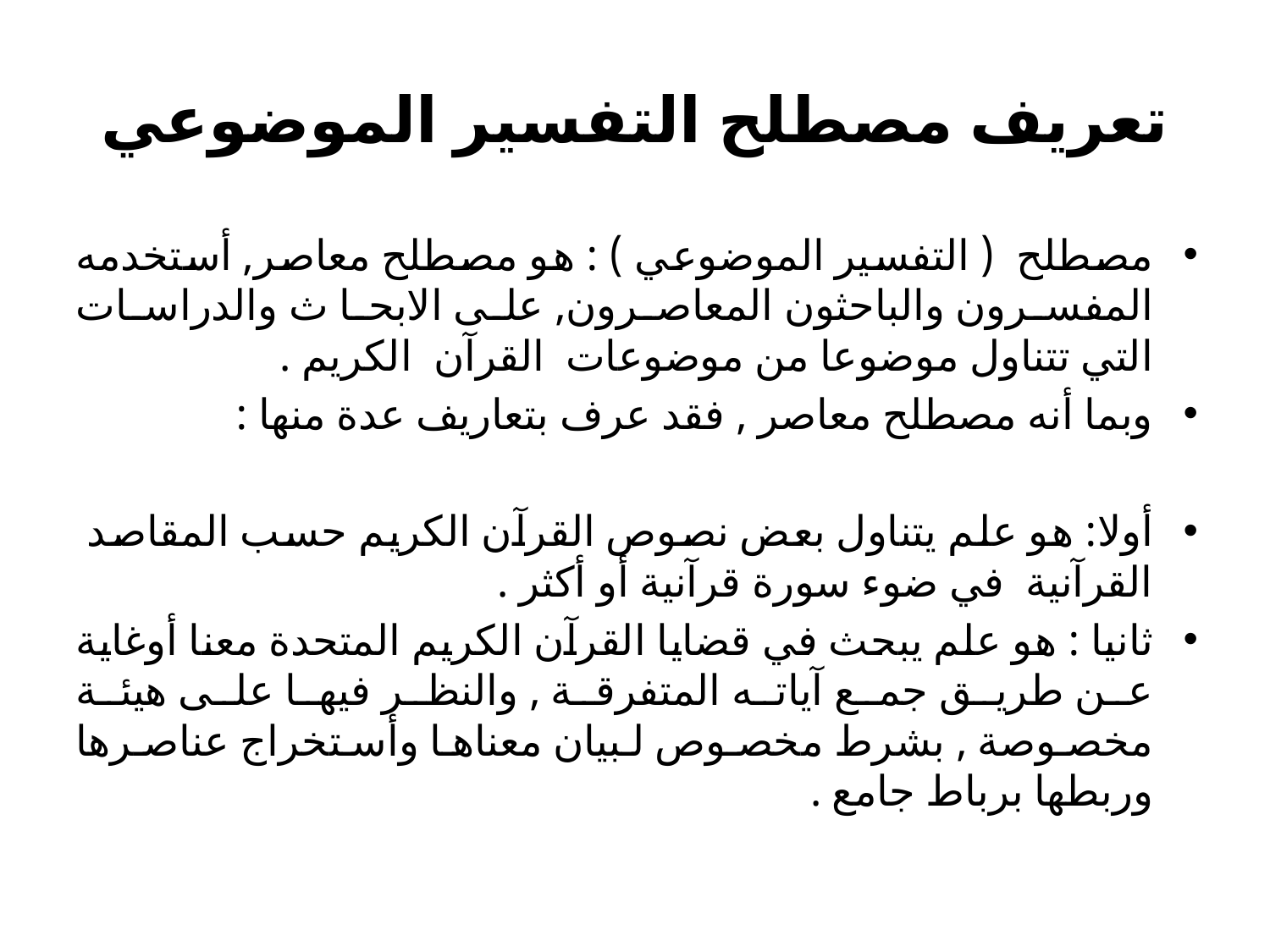

# تعريف مصطلح التفسير الموضوعي
مصطلح  ( التفسير الموضوعي ) : هو مصطلح معاصر, أستخدمه المفسرون والباحثون المعاصرون, على الابحا ث والدراسات التي تتناول موضوعا من موضوعات  القرآن  الكريم .
وبما أنه مصطلح معاصر , فقد عرف بتعاريف عدة منها :

أولا: هو علم يتناول بعض نصوص القرآن الكريم حسب المقاصد  القرآنية  في ضوء سورة قرآنية أو أكثر .
ثانيا : هو علم يبحث في قضايا القرآن الكريم المتحدة معنا أوغاية عن طريق جمع آياته المتفرقة , والنظر فيها على هيئة مخصوصة , بشرط مخصوص لبيان معناها وأستخراج عناصرها وربطها برباط جامع .